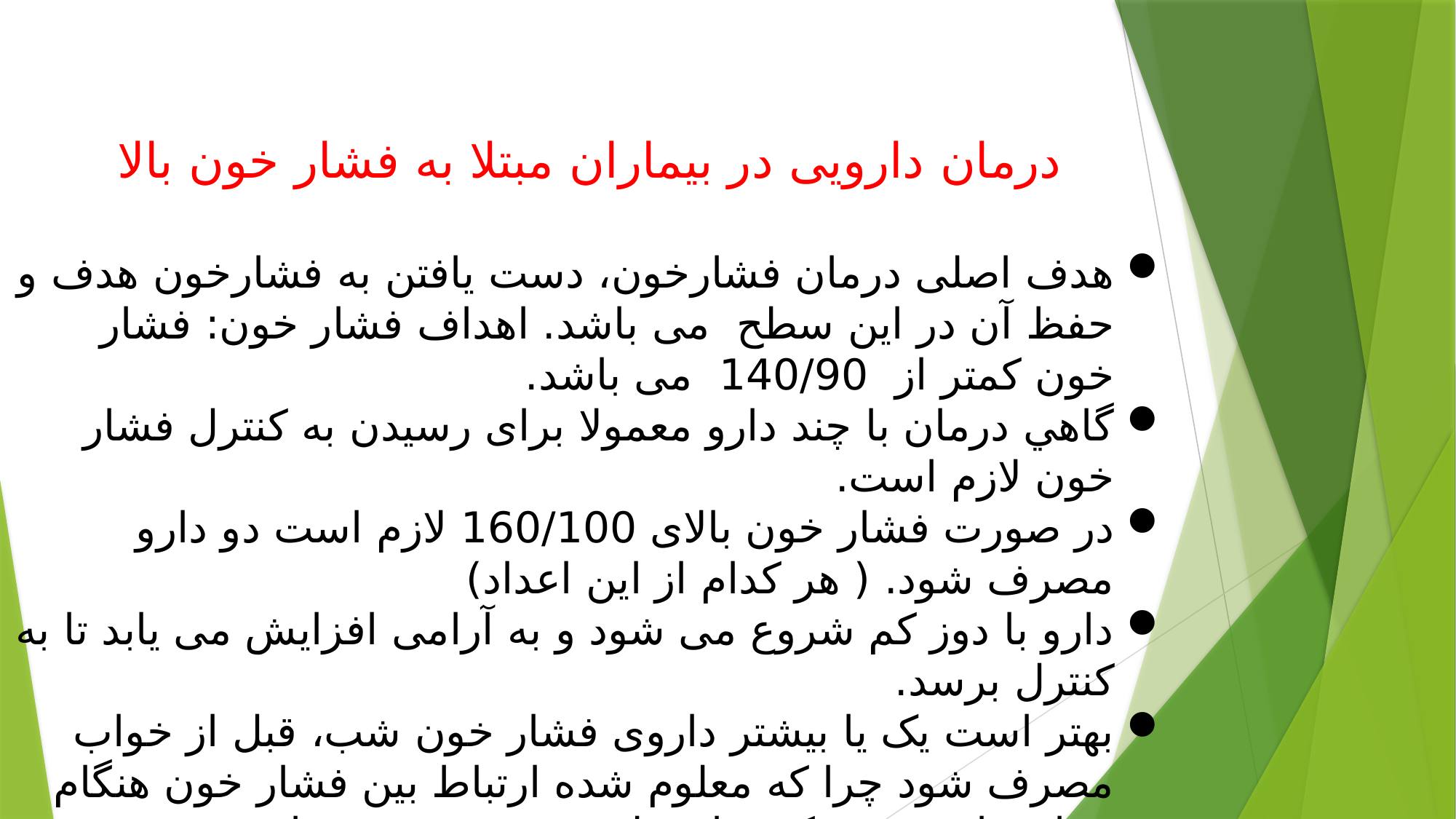

درمان دارویی در بیماران مبتلا به فشار خون بالا

هدف اصلی درمان فشارخون، دست یافتن به فشارخون هدف و حفظ آن در این سطح  می باشد. اهداف فشار خون: فشار خون کمتر از  140/90  می باشد.
گاهي درمان با چند دارو معمولا برای رسیدن به کنترل فشار خون لازم است.
در صورت فشار خون بالای 160/100 لازم است دو دارو مصرف شود. ( هر کدام از این اعداد)
دارو با دوز کم شروع می شود و به آرامی افزایش می یابد تا به کنترل برسد.
بهتر است یک یا بیشتر داروی فشار خون شب، قبل از خواب مصرف شود چرا که معلوم شده ارتباط بین فشار خون هنگام خواب با شیوع سکته های قلبی و مغزی وجود دارد.
در افراد مسن فشار دیاستول از 70 میلی متر جیوه کمتر نشود.